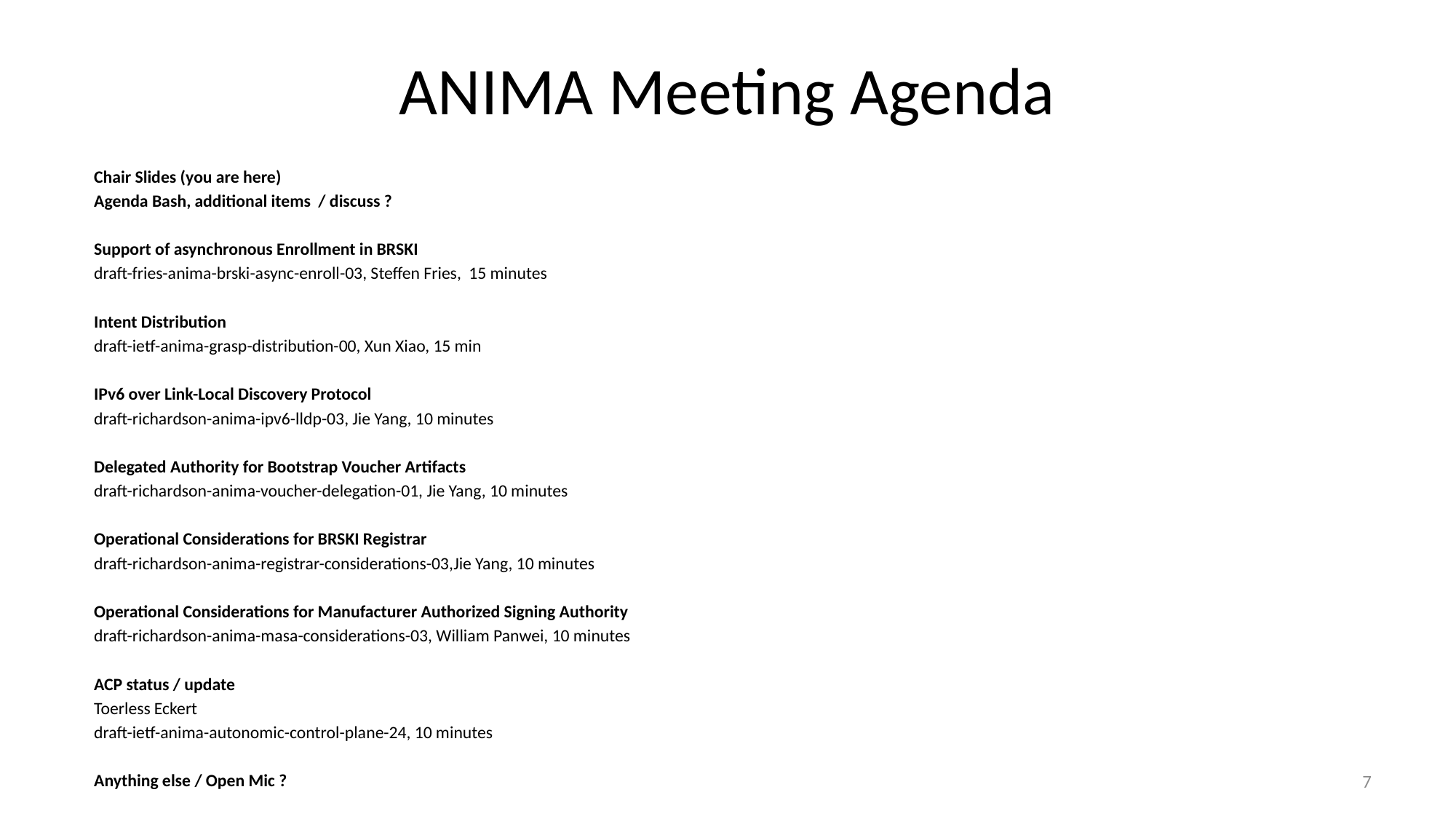

# ANIMA Meeting Agenda
Chair Slides (you are here)
Agenda Bash, additional items  / discuss ?

Support of asynchronous Enrollment in BRSKI
draft-fries-anima-brski-async-enroll-03, Steffen Fries,  15 minutes

Intent Distribution
draft-ietf-anima-grasp-distribution-00, Xun Xiao, 15 min

IPv6 over Link-Local Discovery Protocol
draft-richardson-anima-ipv6-lldp-03, Jie Yang, 10 minutes

Delegated Authority for Bootstrap Voucher Artifacts
draft-richardson-anima-voucher-delegation-01, Jie Yang, 10 minutes

Operational Considerations for BRSKI Registrar
draft-richardson-anima-registrar-considerations-03,Jie Yang, 10 minutes

Operational Considerations for Manufacturer Authorized Signing Authority
draft-richardson-anima-masa-considerations-03, William Panwei, 10 minutes

ACP status / update
Toerless Eckert
draft-ietf-anima-autonomic-control-plane-24, 10 minutes

Anything else / Open Mic ?
7